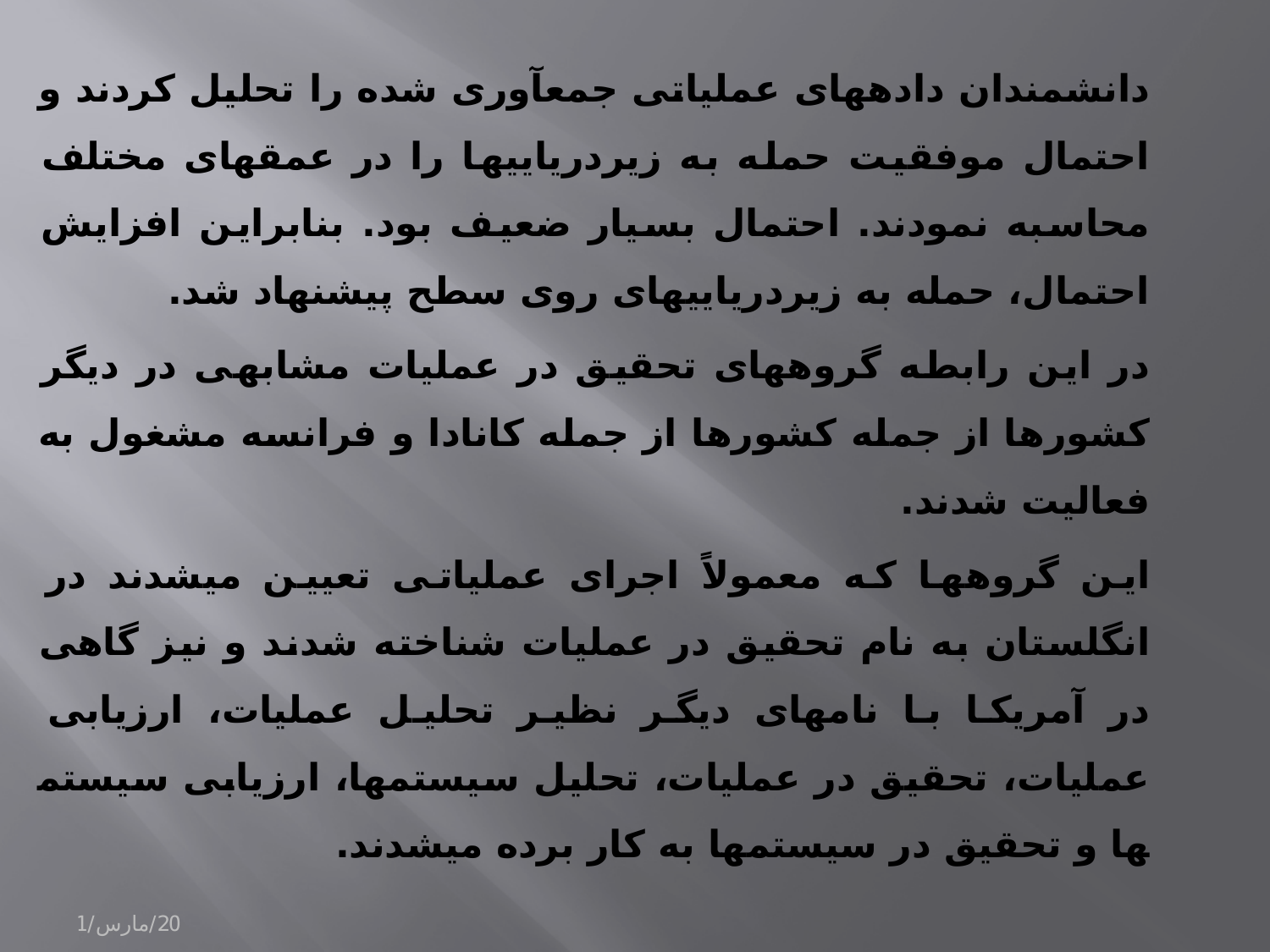

دانشمندان داده­های عملیاتی جمع­آوری شده را تحلیل کردند و احتمال موفقیت حمله به زیردریایی­ها را در عمق­های مختلف محاسبه نمودند. احتمال بسیار ضعیف بود. بنابراین افزایش احتمال، حمله به زیردریایی­های روی سطح پیشنهاد شد.
در این رابطه گروه­های تحقیق در عملیات مشابهی در دیگر کشورها از جمله کشورها از جمله کانادا و فرانسه مشغول به فعالیت شدند.
این گروه­ها که معمولاً اجرای عملیاتی تعیین می­شدند در انگلستان به نام تحقیق در عملیات شناخته شدند و نیز گاهی در آمریکا با نام­های دیگر نظیر تحلیل عملیات، ارزیابی عملیات، تحقیق در عملیات، تحلیل سیستم­ها، ارزیابی سیستم­ها و تحقیق در سیستم­ها به کار برده می­شدند.

20/مارس/1